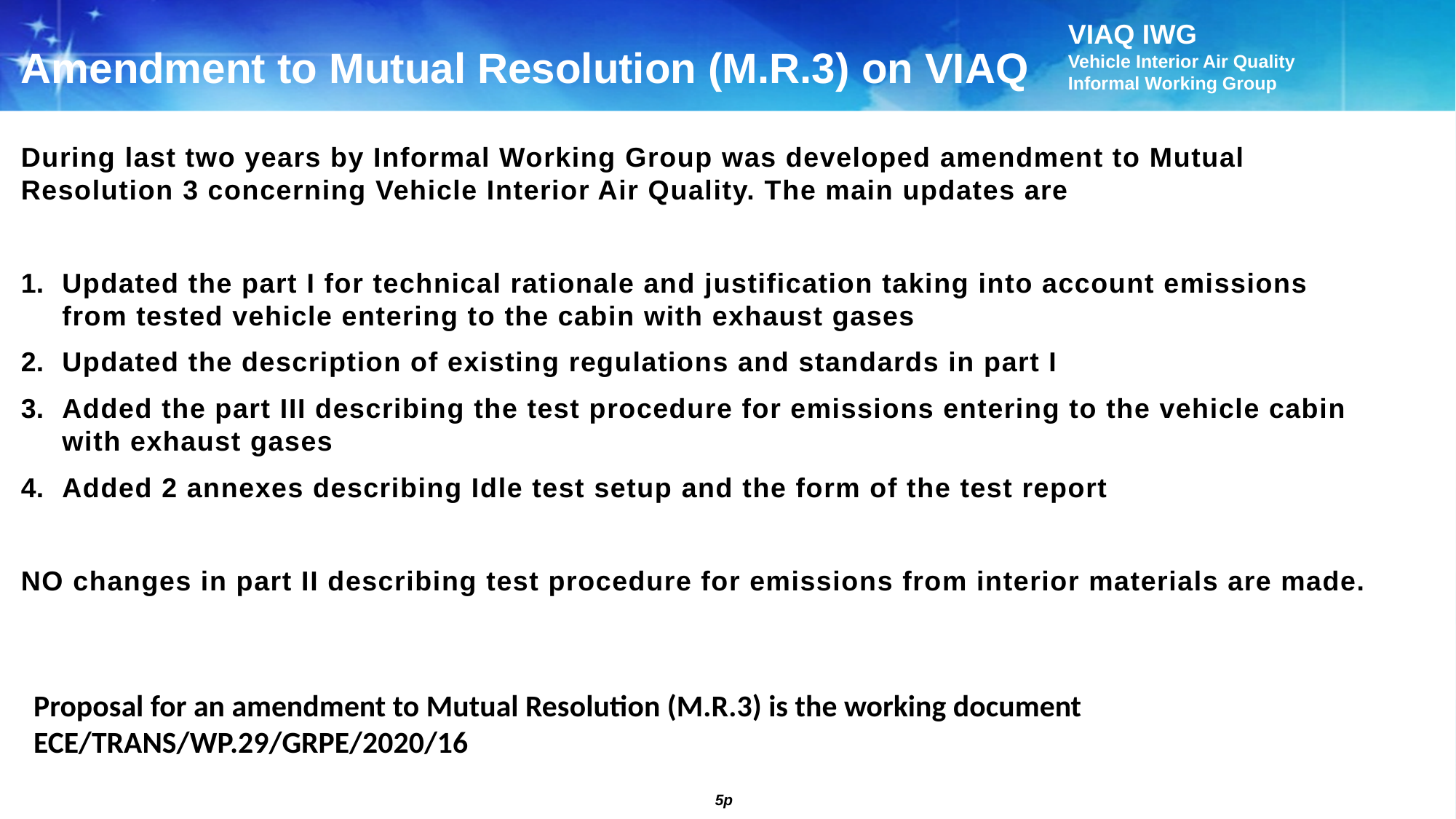

Amendment to Mutual Resolution (M.R.3) on VIAQ
During last two years by Informal Working Group was developed amendment to Mutual Resolution 3 concerning Vehicle Interior Air Quality. The main updates are

Updated the part I for technical rationale and justification taking into account emissions from tested vehicle entering to the cabin with exhaust gases
Updated the description of existing regulations and standards in part I
Added the part III describing the test procedure for emissions entering to the vehicle cabin with exhaust gases
Added 2 annexes describing Idle test setup and the form of the test report

NO changes in part II describing test procedure for emissions from interior materials are made.
Proposal for an amendment to Mutual Resolution (M.R.3) is the working document
ECE/TRANS/WP.29/GRPE/2020/16